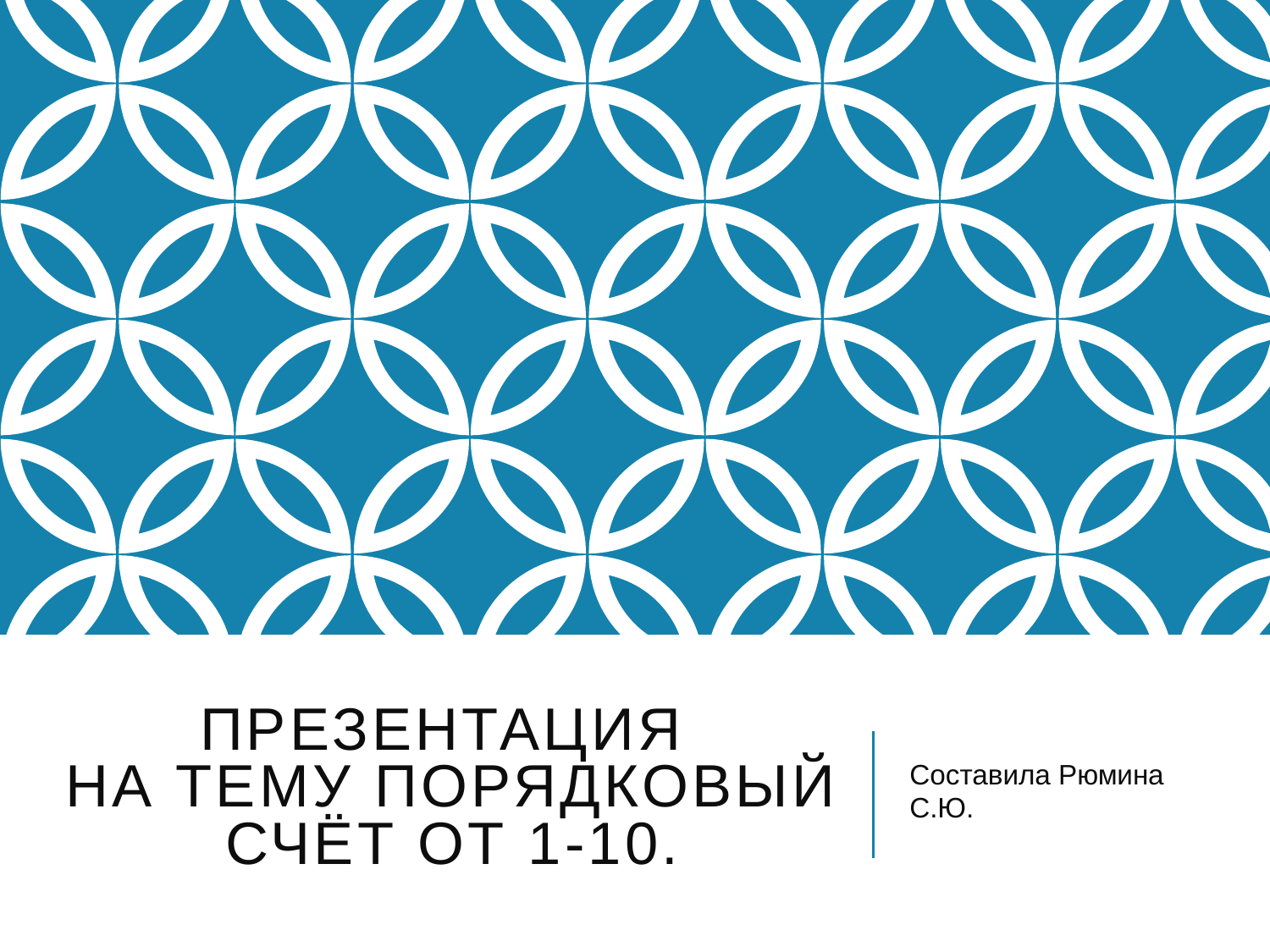

# Презентация на тему порядковый счёт от 1-10.
Составила Рюмина С.Ю.